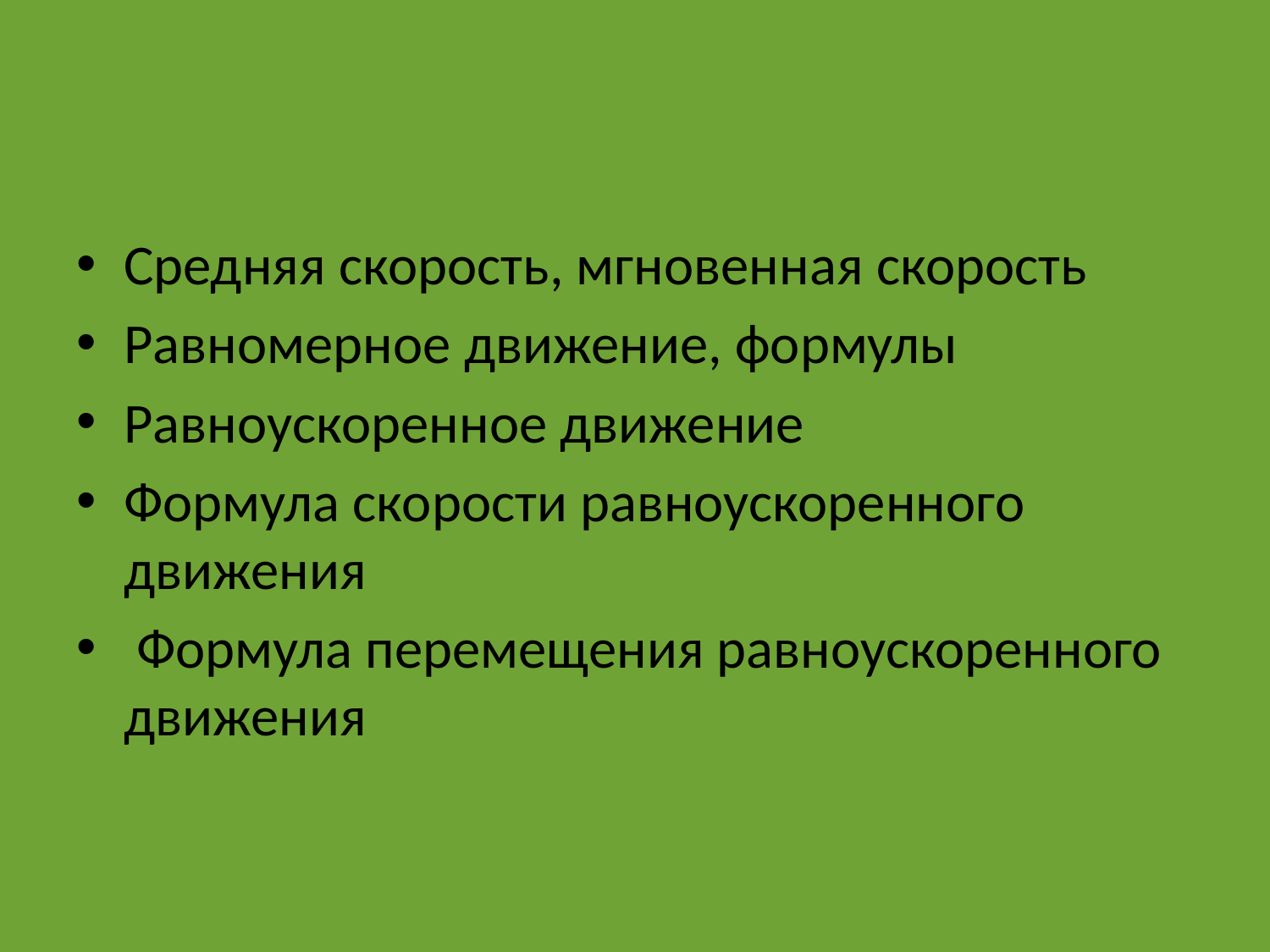

#
Средняя скорость, мгновенная скорость
Равномерное движение, формулы
Равноускоренное движение
Формула скорости равноускоренного движения
 Формула перемещения равноускоренного движения